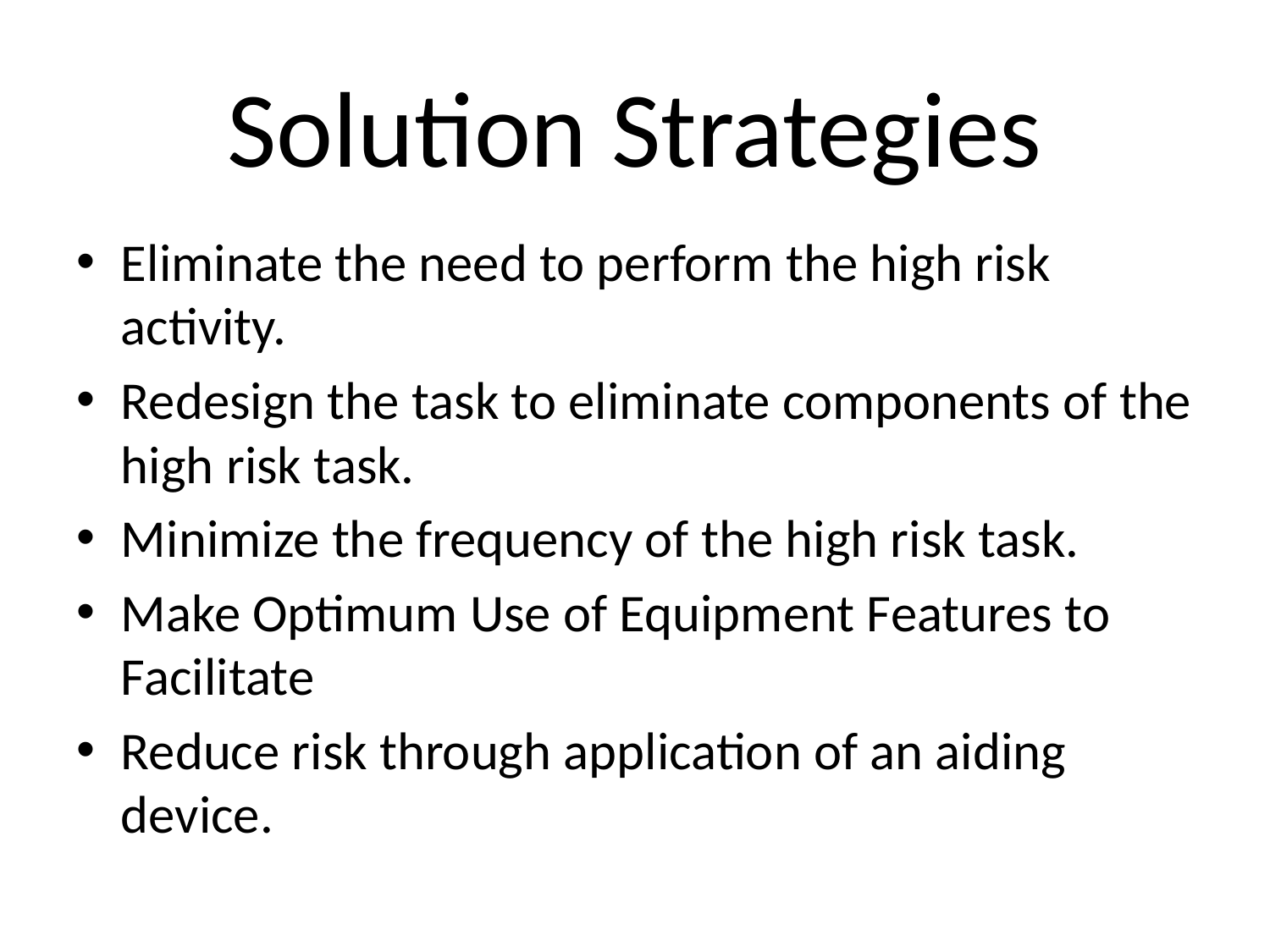

# Solution Strategies
Eliminate the need to perform the high risk activity.
Redesign the task to eliminate components of the high risk task.
Minimize the frequency of the high risk task.
Make Optimum Use of Equipment Features to Facilitate
Reduce risk through application of an aiding device.